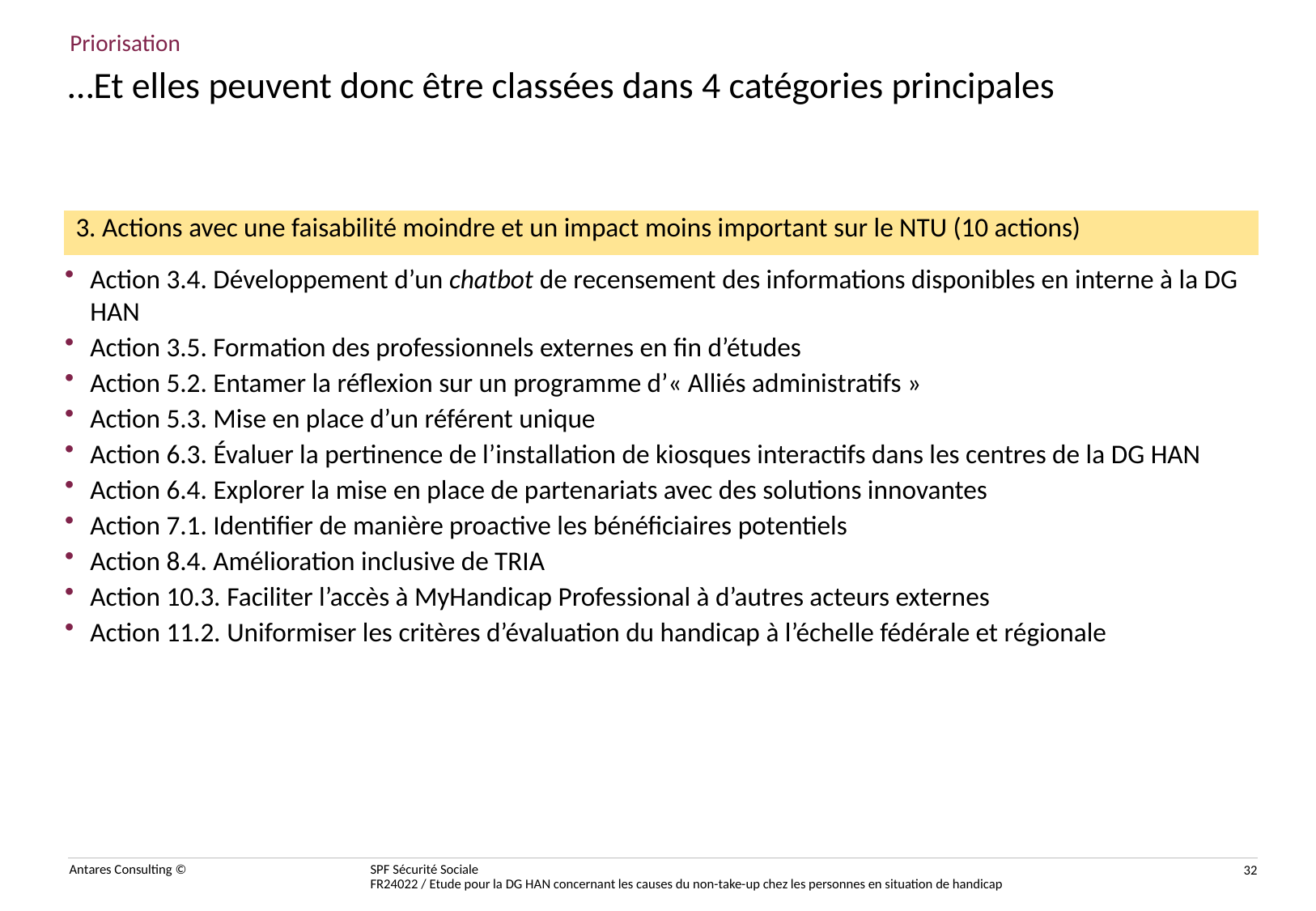

Priorisation
# …Et elles peuvent donc être classées dans 4 catégories principales
| 3. Actions avec une faisabilité moindre et un impact moins important sur le NTU (10 actions) |
| --- |
Action 3.4. Développement d’un chatbot de recensement des informations disponibles en interne à la DG HAN
Action 3.5. Formation des professionnels externes en fin d’études
Action 5.2. Entamer la réflexion sur un programme d’« Alliés administratifs »
Action 5.3. Mise en place d’un référent unique
Action 6.3	. Évaluer la pertinence de l’installation de kiosques interactifs dans les centres de la DG HAN
Action 6.4	. Explorer la mise en place de partenariats avec des solutions innovantes
Action 7.1. Identifier de manière proactive les bénéficiaires potentiels
Action 8.4. Amélioration inclusive de TRIA
Action 10.3. 	Faciliter l’accès à MyHandicap Professional à d’autres acteurs externes
Action 11.2. 	Uniformiser les critères d’évaluation du handicap à l’échelle fédérale et régionale